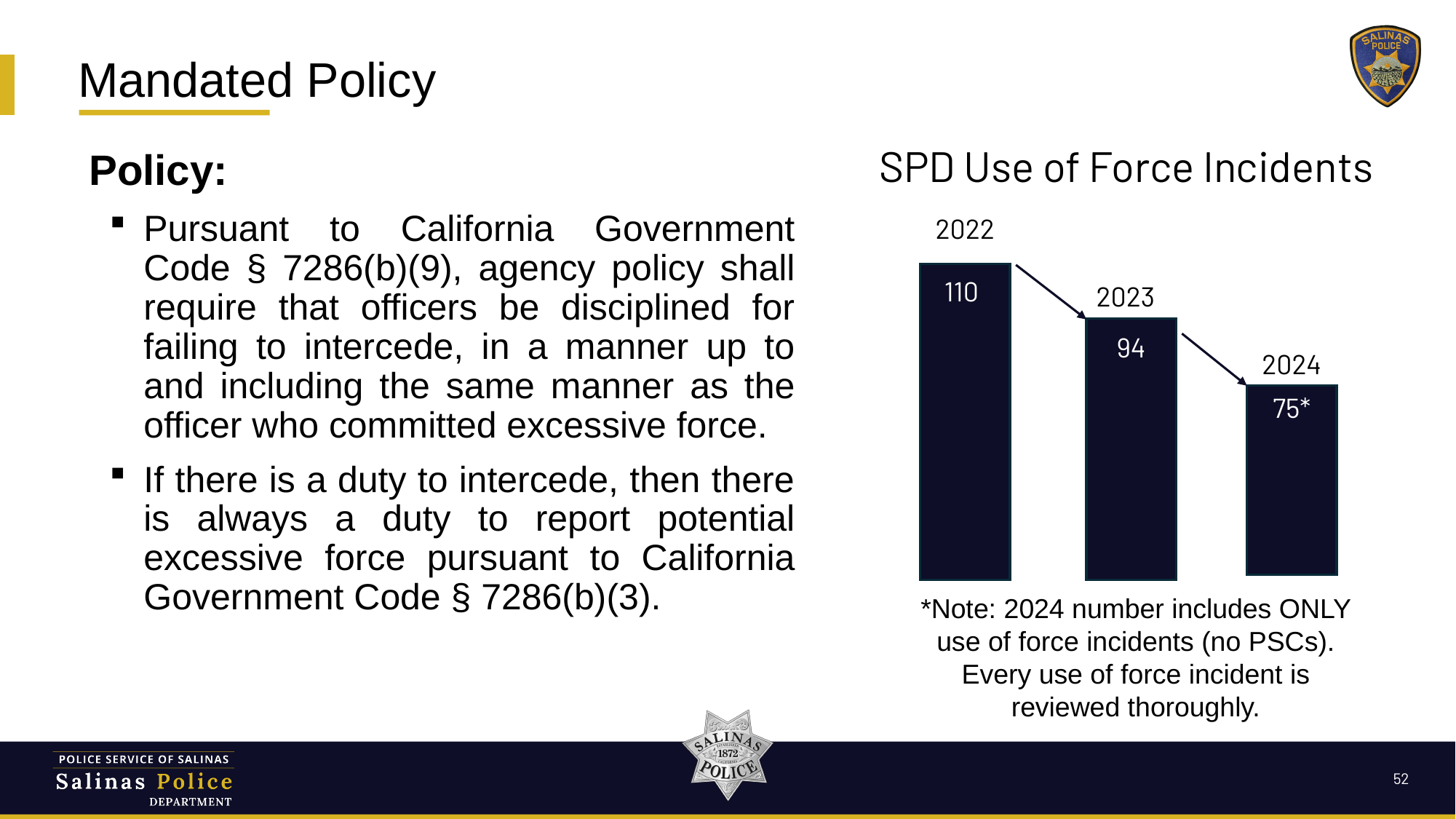

# Mandated Policy
SPD Use of Force Incidents
Policy:
Pursuant to California Government Code § 7286(b)(9), agency policy shall require that officers be disciplined for failing to intercede, in a manner up to and including the same manner as the officer who committed excessive force.
If there is a duty to intercede, then there is always a duty to report potential excessive force pursuant to California Government Code § 7286(b)(3).
2022

110
2023

94
2024

75*
*Note: 2024 number includes ONLY use of force incidents (no PSCs). Every use of force incident is reviewed thoroughly.